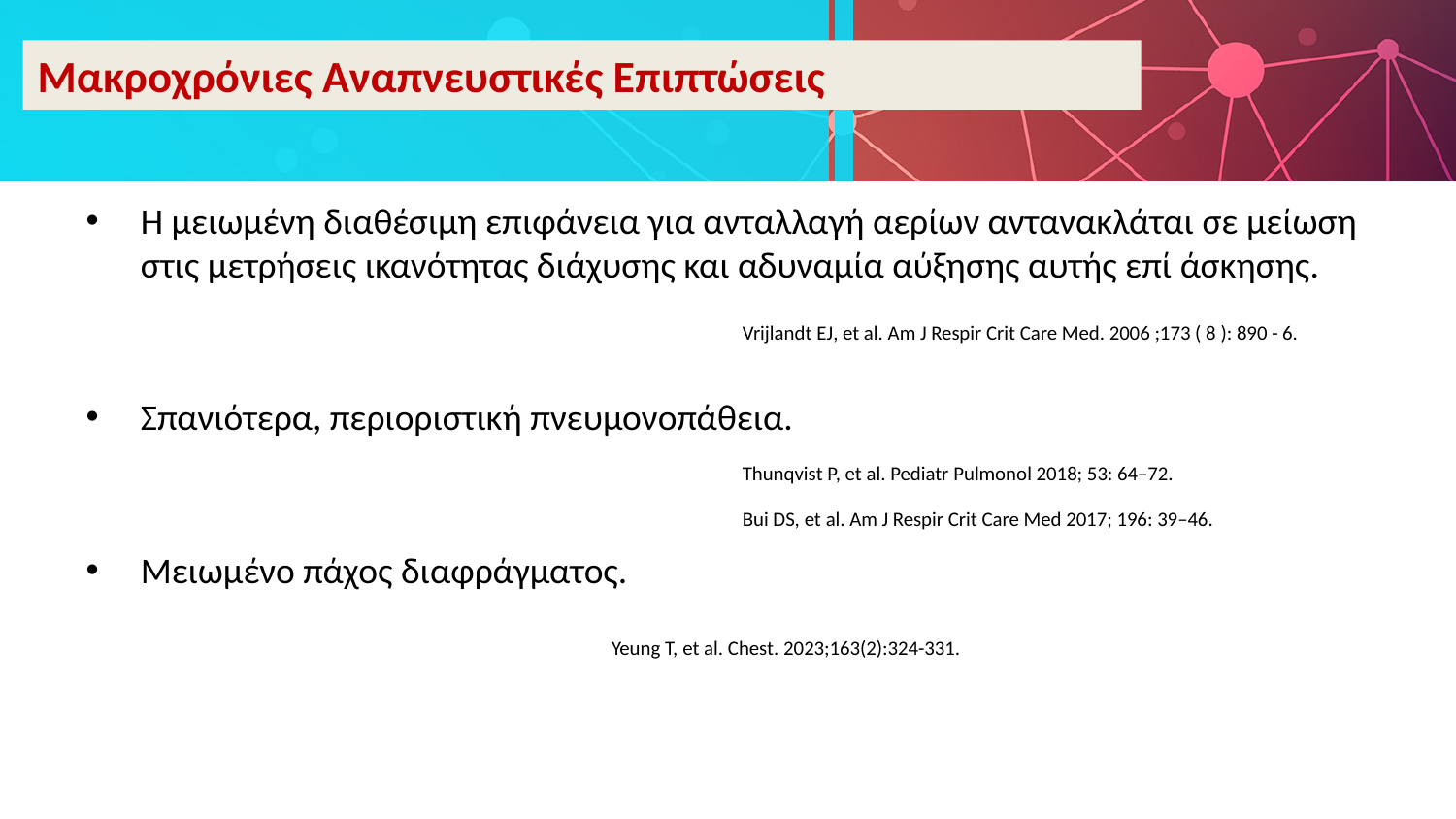

#
Μακροχρόνιες Αναπνευστικές Επιπτώσεις
Η μειωμένη διαθέσιμη επιφάνεια για ανταλλαγή αερίων αντανακλάται σε μείωση στις μετρήσεις ικανότητας διάχυσης και αδυναμία αύξησης αυτής επί άσκησης.

Σπανιότερα, περιοριστική πνευμονοπάθεια.

Mειωμένο πάχος διαφράγματος.

Vrijlandt EJ, et al. Am J Respir Crit Care Med. 2006 ;173 ( 8 ): 890 - 6.
Thunqvist P, et al. Pediatr Pulmonol 2018; 53: 64–72.
Bui DS, et al. Am J Respir Crit Care Med 2017; 196: 39–46.
Yeung T, et al. Chest. 2023;163(2):324-331.